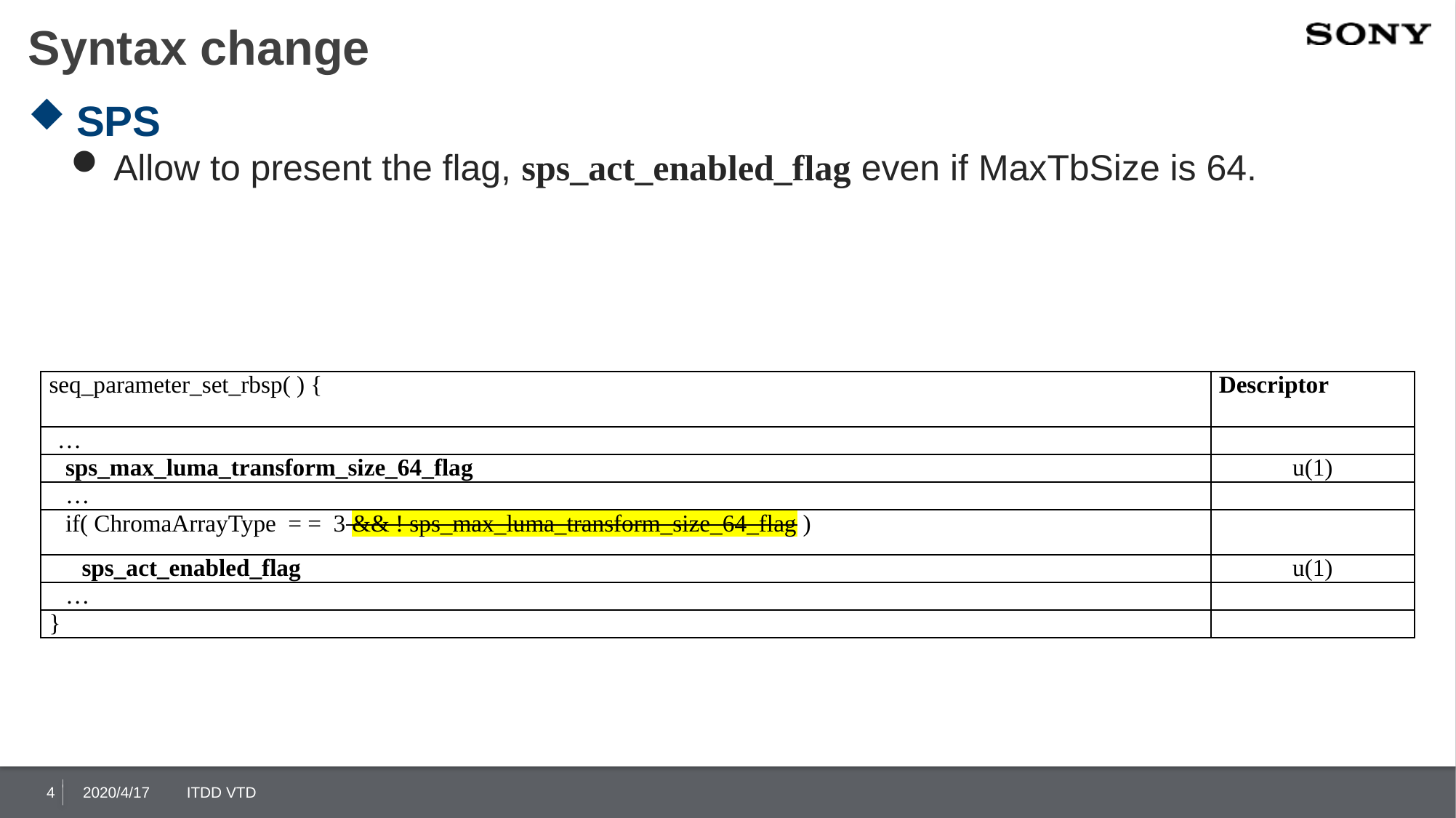

# Syntax change
SPS
Allow to present the flag, sps_act_enabled_flag even if MaxTbSize is 64.
| seq\_parameter\_set\_rbsp( ) { | Descriptor |
| --- | --- |
| … |  |
| sps\_max\_luma\_transform\_size\_64\_flag | u(1) |
| … |  |
| if( ChromaArrayType = = 3 && ! sps\_max\_luma\_transform\_size\_64\_flag ) |  |
| sps\_act\_enabled\_flag | u(1) |
| … |  |
| } |  |
4
2020/4/17
ITDD VTD